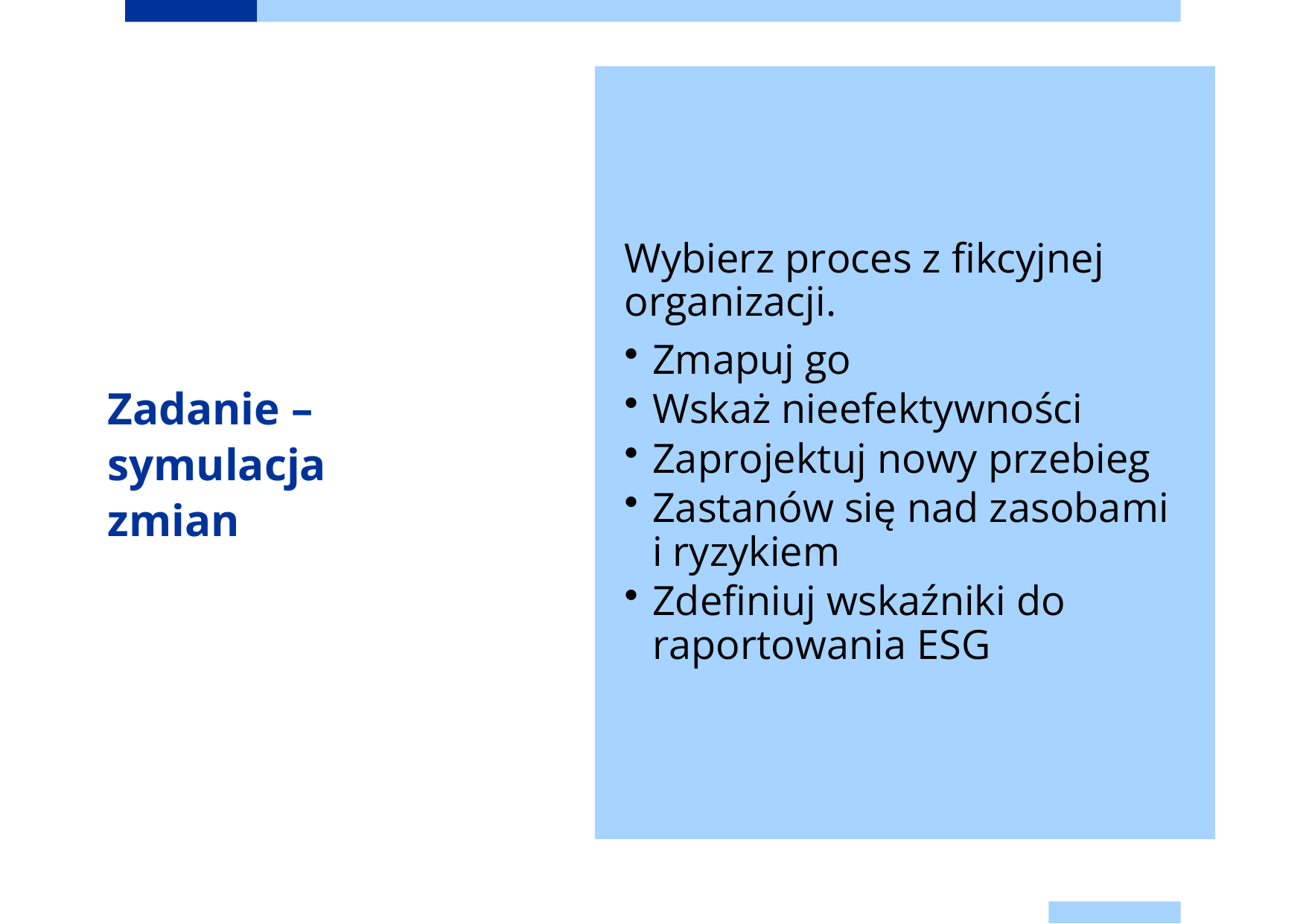

Wybierz proces z fikcyjnej organizacji.
Zmapuj go
Wskaż nieefektywności
Zaprojektuj nowy przebieg
Zastanów się nad zasobami i ryzykiem
Zdefiniuj wskaźniki do raportowania ESG
# Zadanie – symulacja zmian